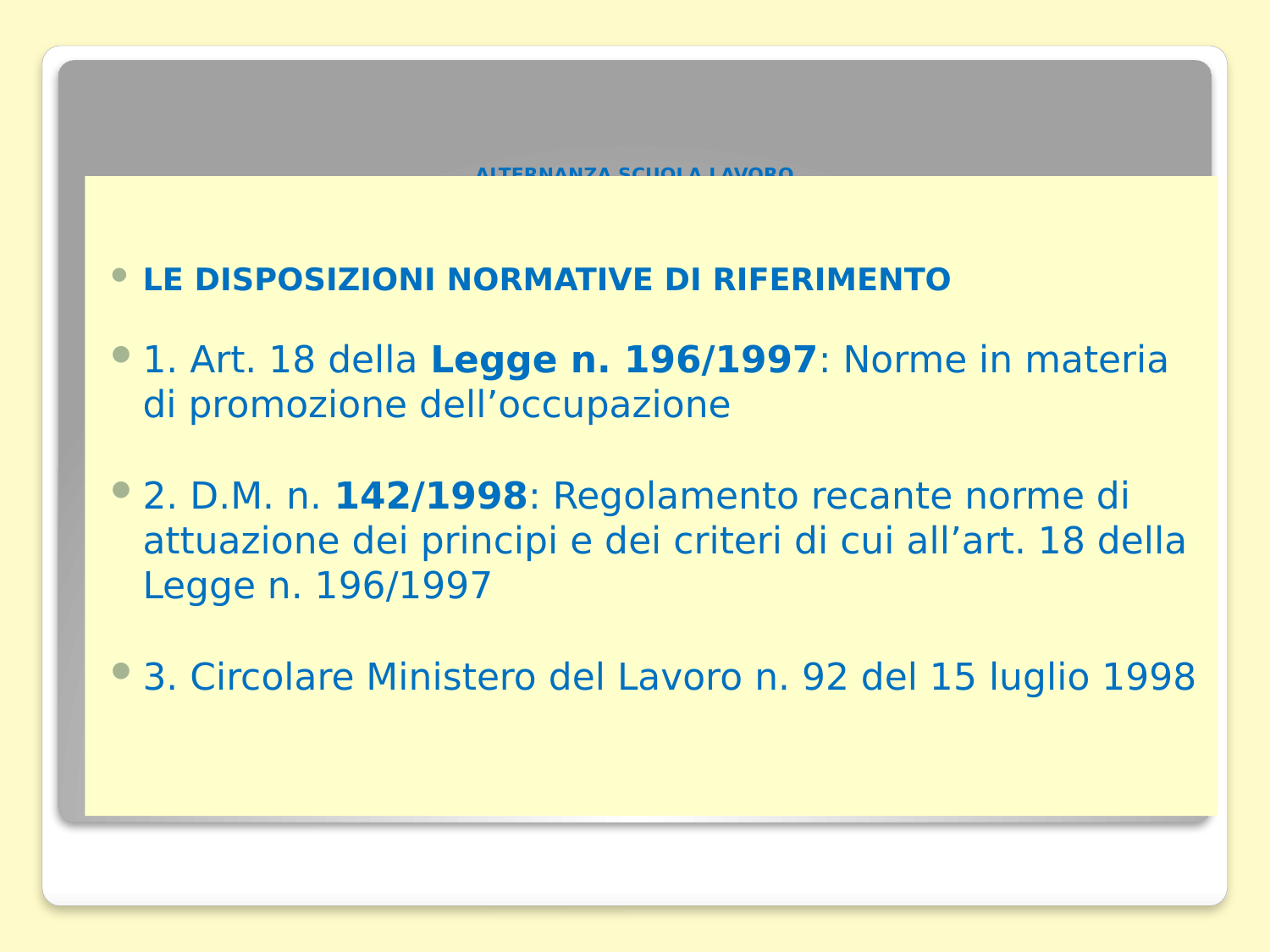

# ALTERNANZA SCUOLA LAVORO JOB EDUCATION

LE DISPOSIZIONI NORMATIVE DI RIFERIMENTO

1. Art. 18 della Legge n. 196/1997: Norme in materia di promozione dell’occupazione

2. D.M. n. 142/1998: Regolamento recante norme di attuazione dei principi e dei criteri di cui all’art. 18 della Legge n. 196/1997

3. Circolare Ministero del Lavoro n. 92 del 15 luglio 1998